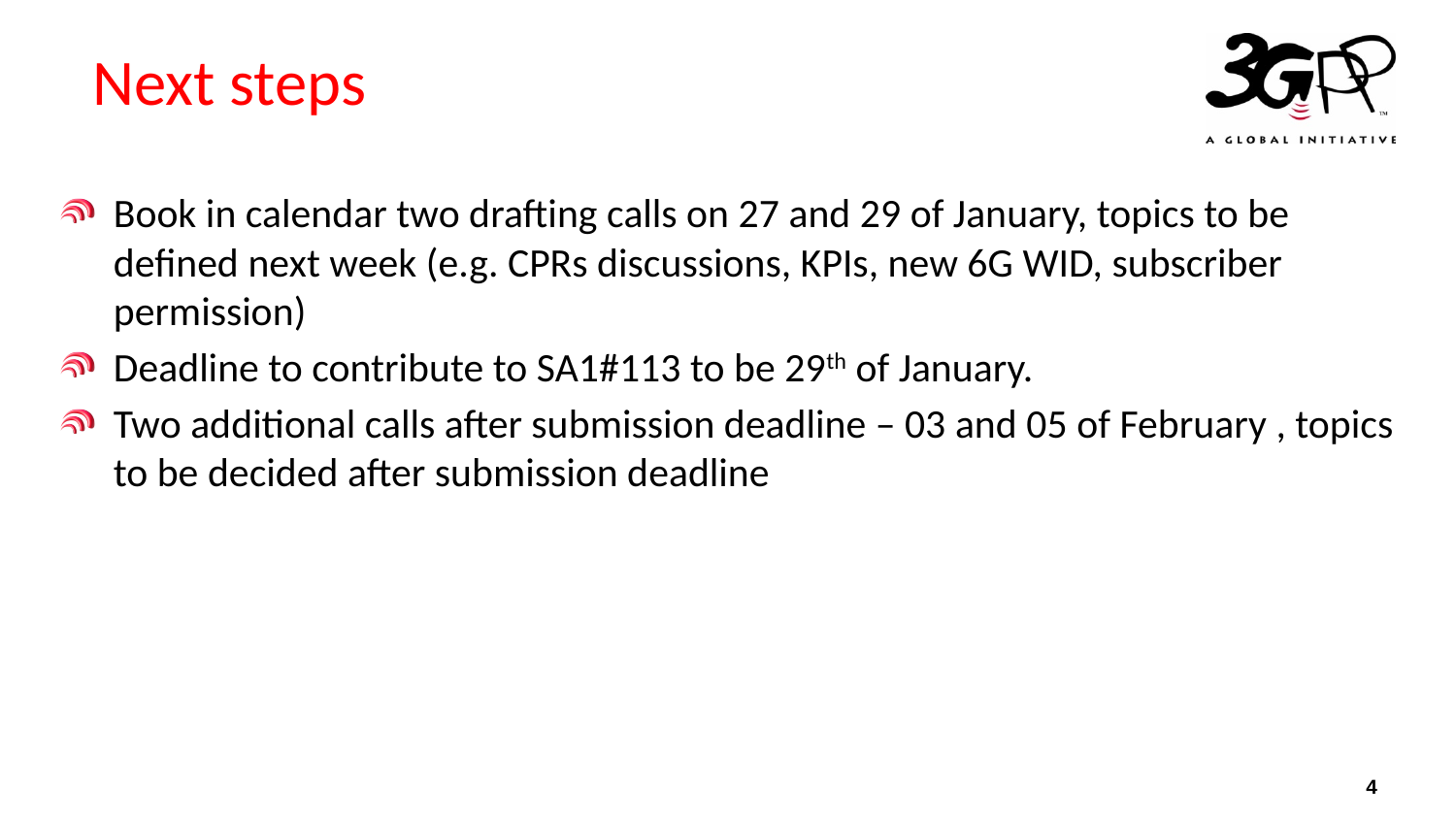

# Next steps
Book in calendar two drafting calls on 27 and 29 of January, topics to be defined next week (e.g. CPRs discussions, KPIs, new 6G WID, subscriber permission)
Deadline to contribute to SA1#113 to be 29th of January.
Two additional calls after submission deadline – 03 and 05 of February , topics to be decided after submission deadline